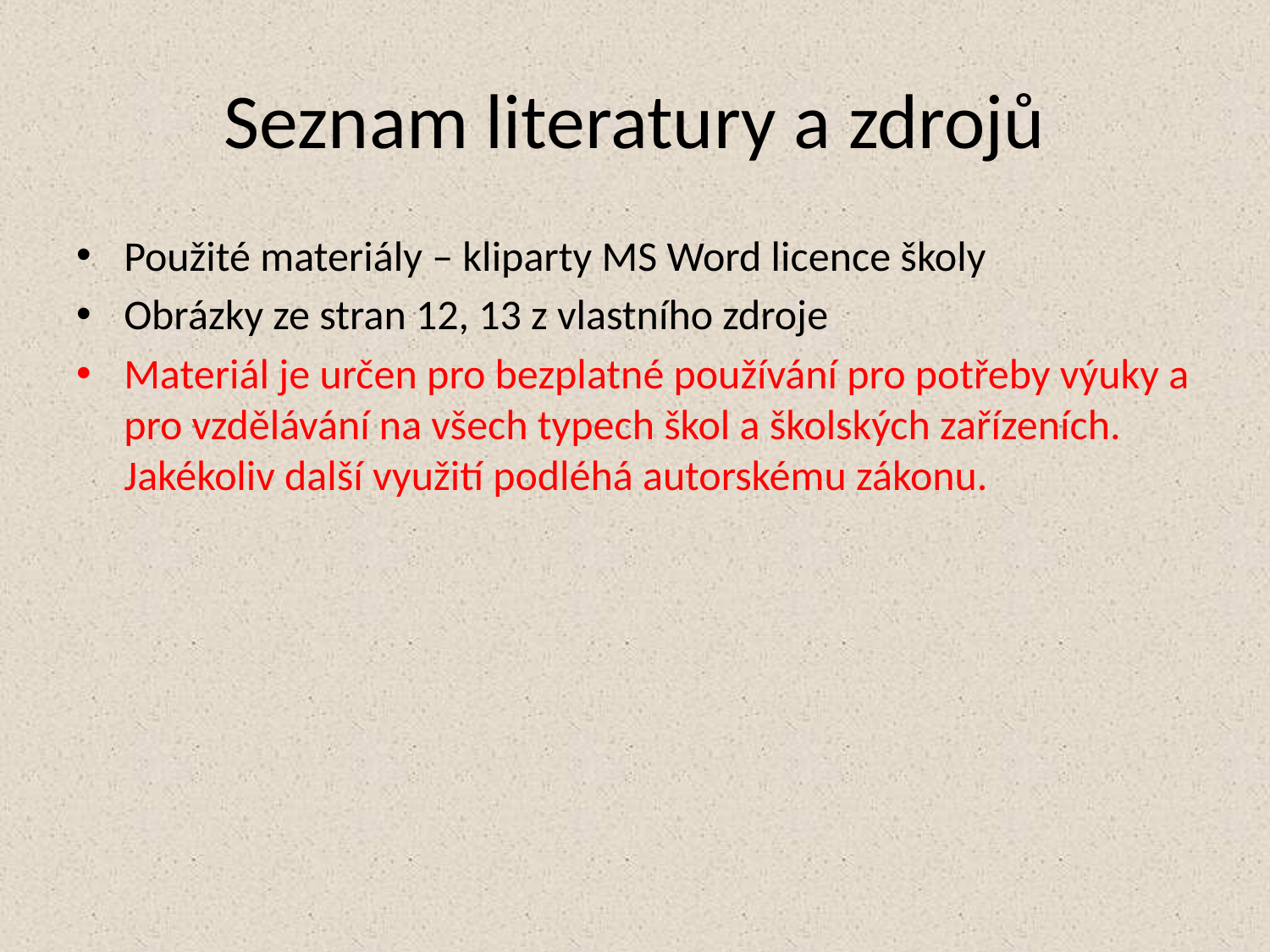

# Seznam literatury a zdrojů
Použité materiály – kliparty MS Word licence školy
Obrázky ze stran 12, 13 z vlastního zdroje
Materiál je určen pro bezplatné používání pro potřeby výuky a pro vzdělávání na všech typech škol a školských zařízeních. Jakékoliv další využití podléhá autorskému zákonu.